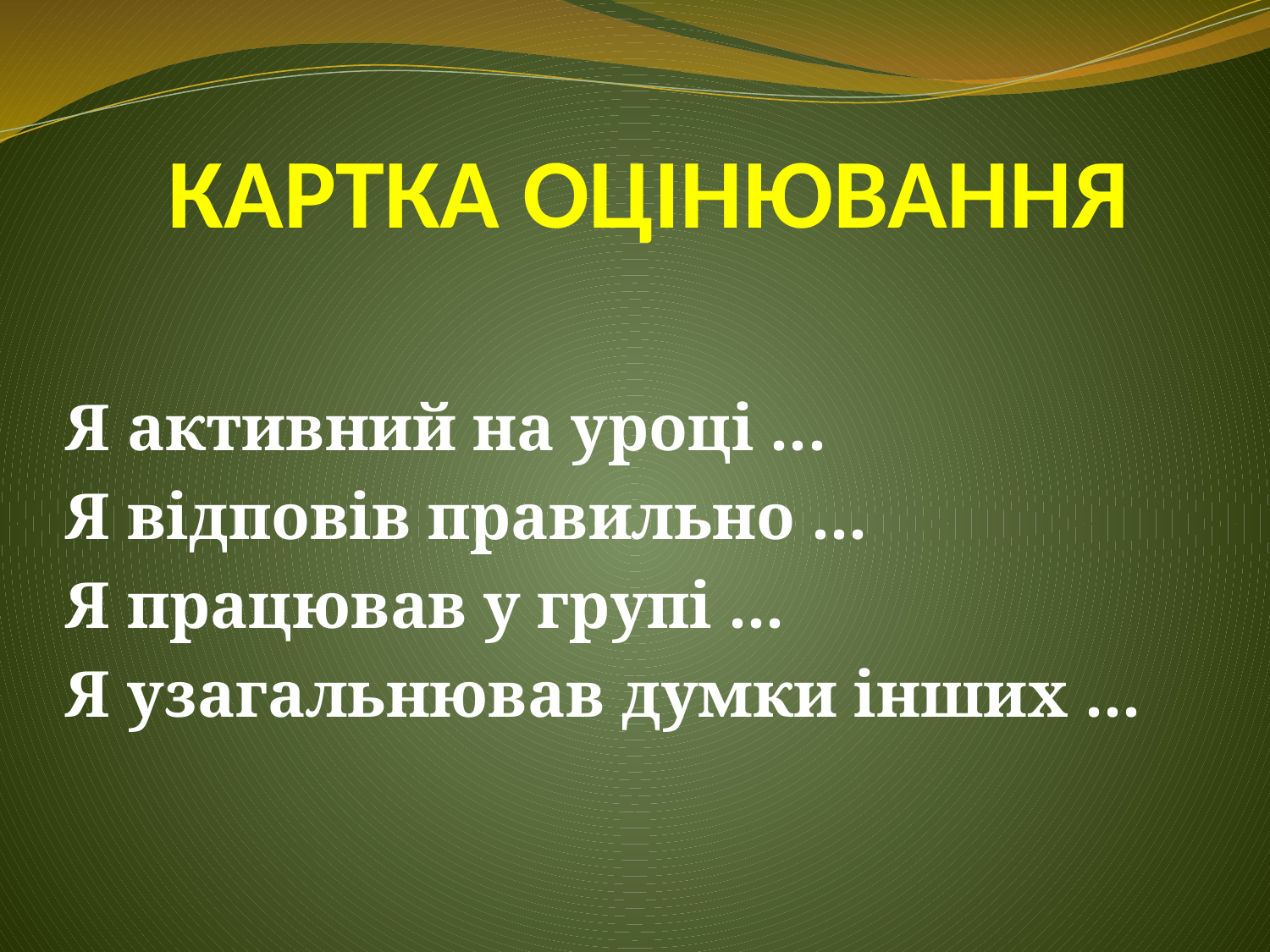

# КАРТКА ОЦІНЮВАННЯ

Я активний на уроці ...
Я відповів правильно ...
Я працював у групі ...
Я узагальнював думки інших ...